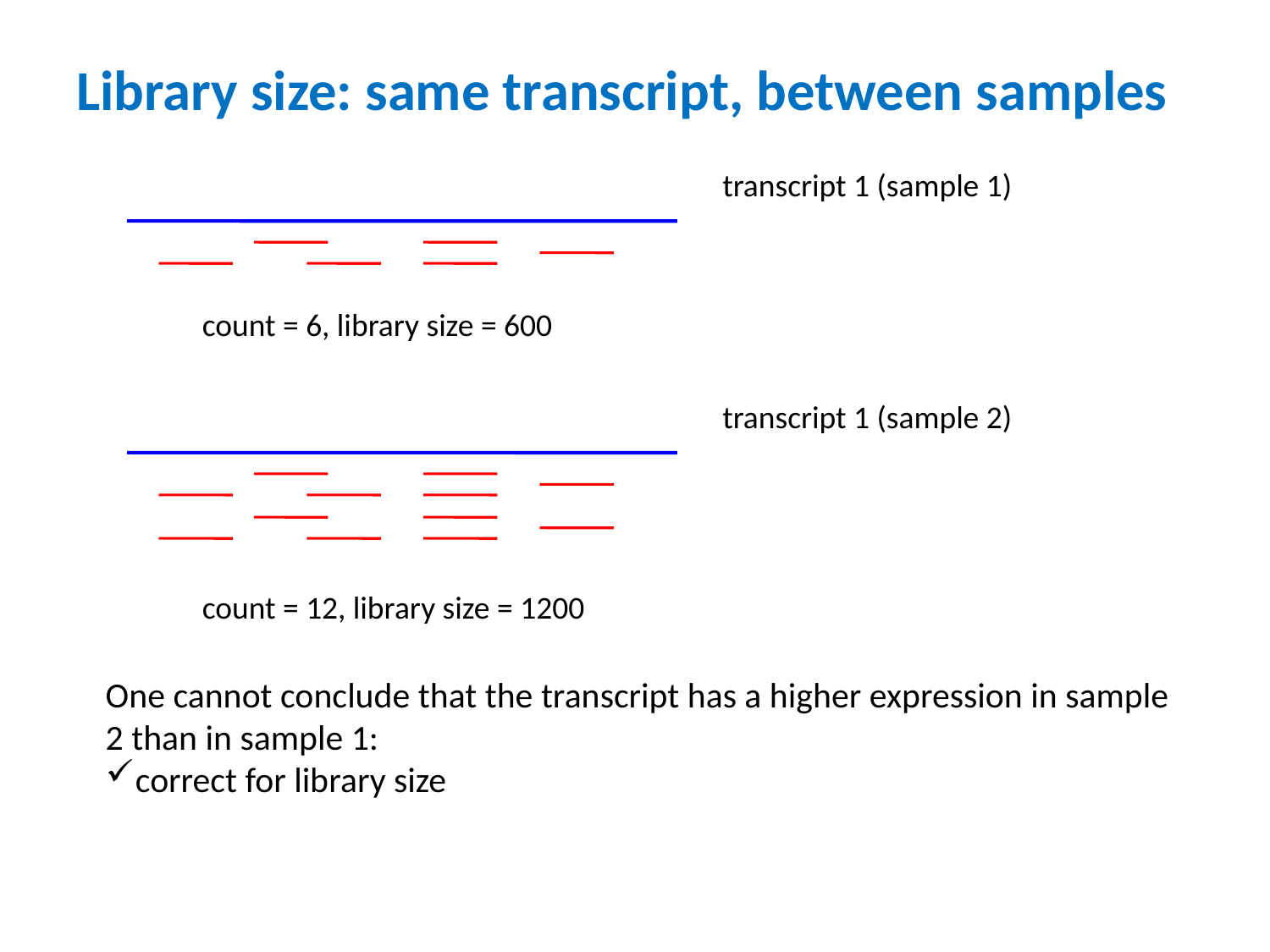

Library size: same transcript, between samples
transcript 1 (sample 1)

count = 6, library size = 600
transcript 1 (sample 2)

count = 12, library size = 1200
One cannot conclude that the transcript has a higher expression in sample 2 than in sample 1:
correct for library size